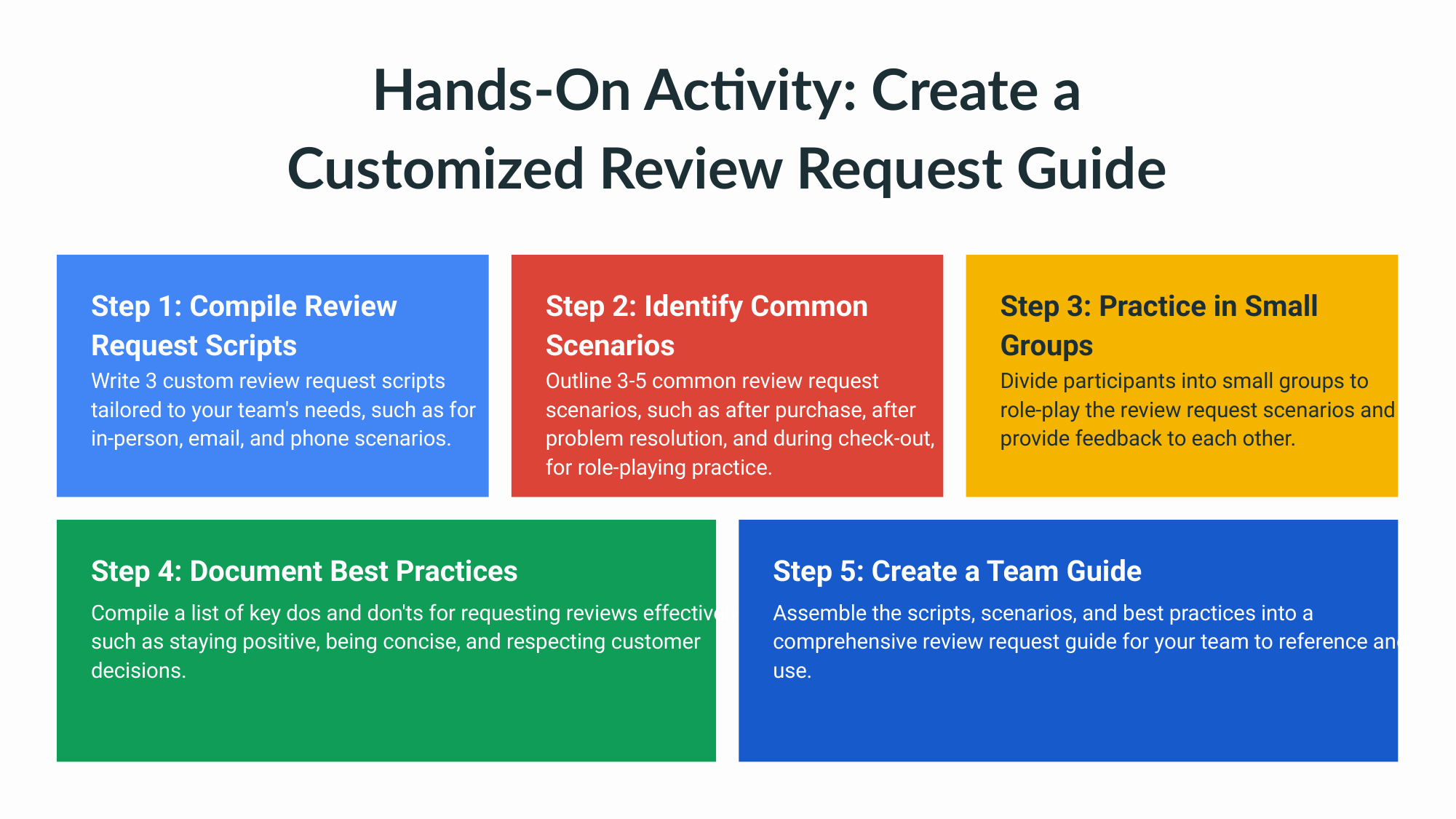

Hands-On Activity: Create a Customized Review Request Guide

Step 1: Compile Review Request Scripts
Step 2: Identify Common Scenarios
Step 3: Practice in Small Groups
Write 3 custom review request scripts tailored to your team's needs, such as for in-person, email, and phone scenarios.
Outline 3-5 common review request scenarios, such as after purchase, after problem resolution, and during check-out, for role-playing practice.
Divide participants into small groups to role-play the review request scenarios and provide feedback to each other.

Step 4: Document Best Practices
Step 5: Create a Team Guide
Compile a list of key dos and don'ts for requesting reviews effectively, such as staying positive, being concise, and respecting customer decisions.
Assemble the scripts, scenarios, and best practices into a comprehensive review request guide for your team to reference and use.